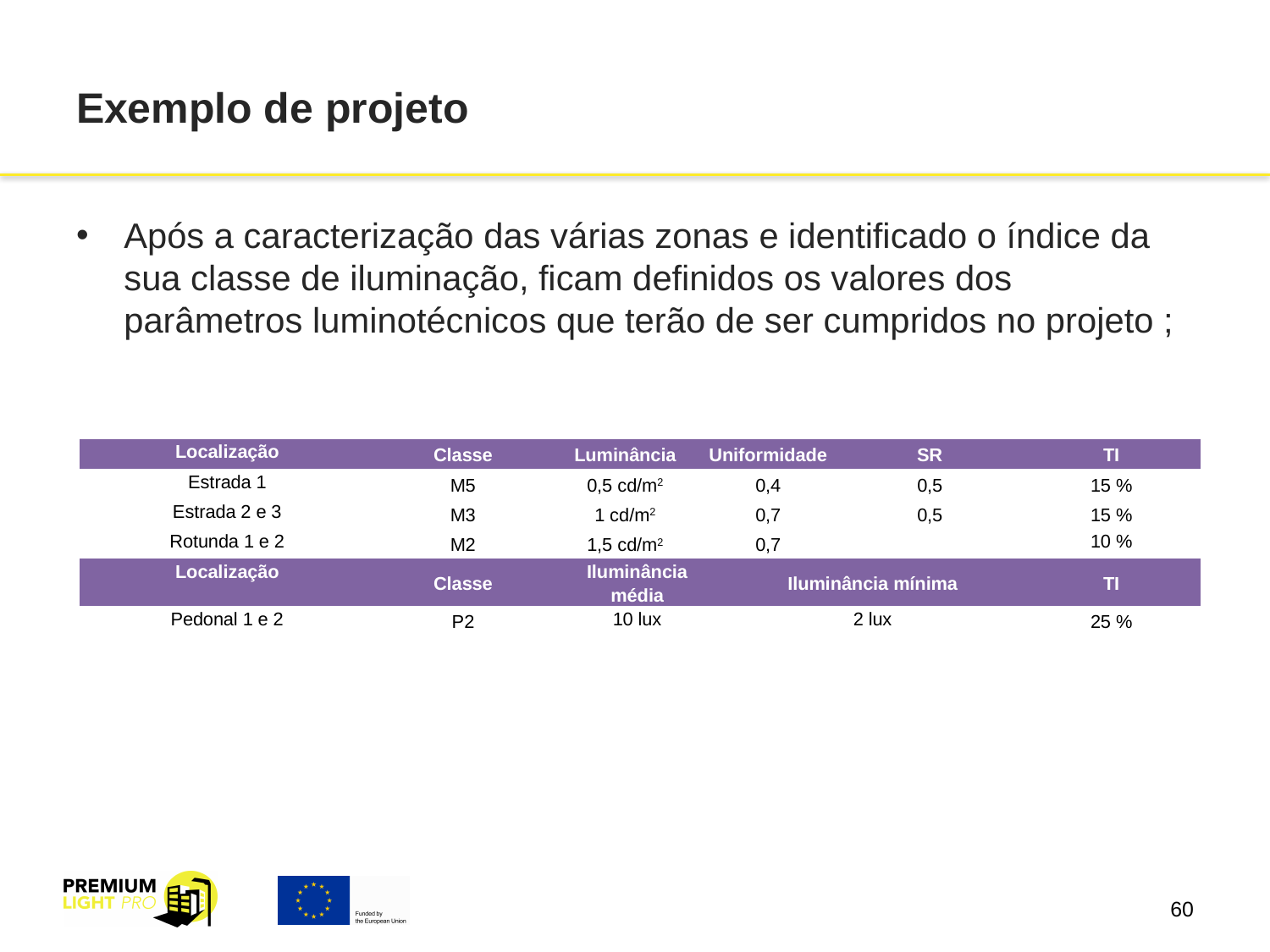

# Exemplo de projeto
Após a caracterização das várias zonas e identificado o índice da sua classe de iluminação, ficam definidos os valores dos parâmetros luminotécnicos que terão de ser cumpridos no projeto ;
| Localização | Classe | Luminância | Uniformidade |  | SR | TI |
| --- | --- | --- | --- | --- | --- | --- |
| Estrada 1 | M5 | 0,5 cd/m2 | 0,4 |  | 0,5 | 15 % |
| Estrada 2 e 3 | M3 | 1 cd/m2 | 0,7 |  | 0,5 | 15 % |
| Rotunda 1 e 2 | M2 | 1,5 cd/m2 | 0,7 |  | SR | 10 % |
| Localização | Classe | Iluminância média |  | Iluminância mínima |  | TI |
| Pedonal 1 e 2 | P2 | 10 lux |  | 2 lux |  | 25 % |